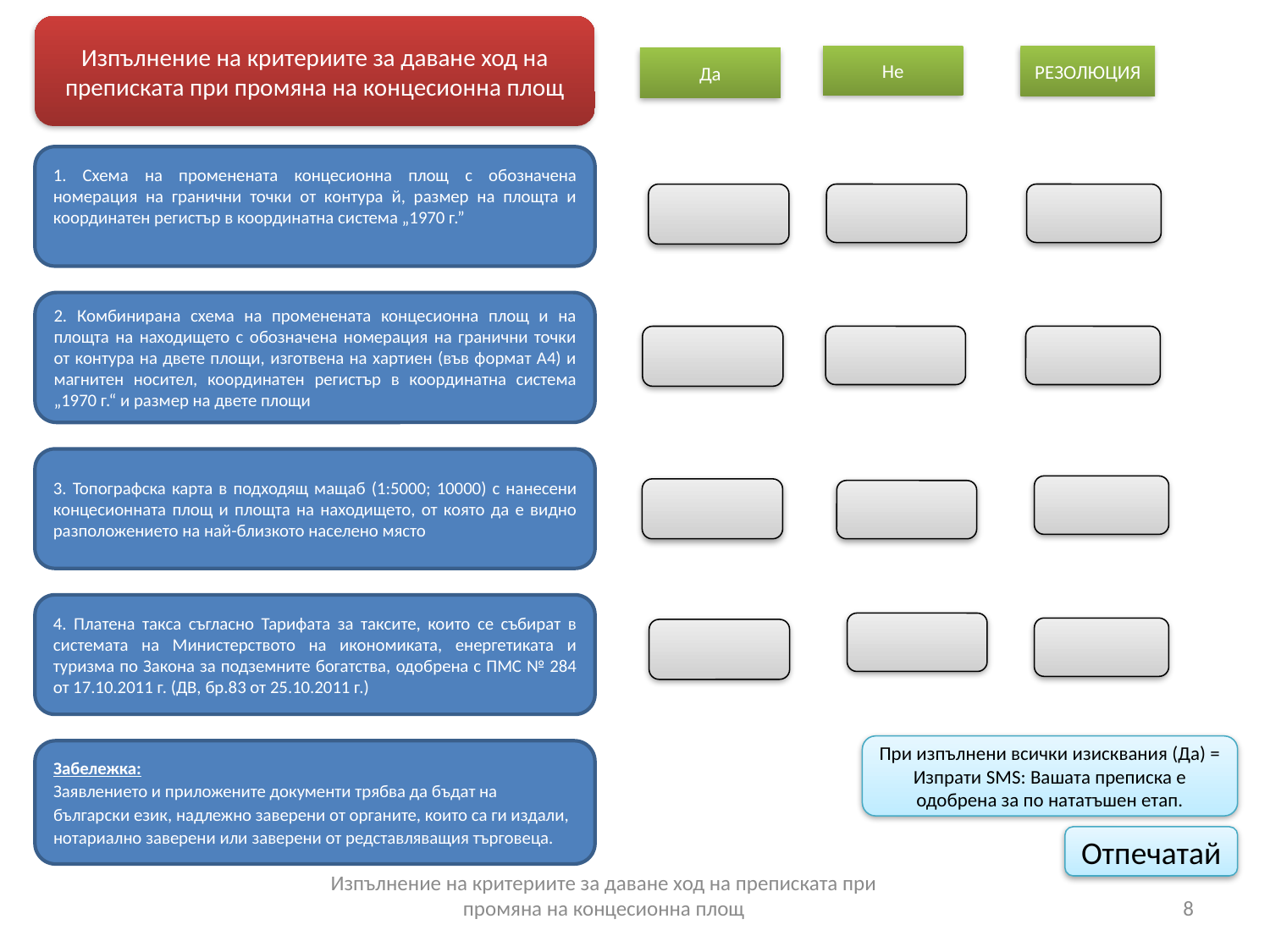

Изпълнение на критериите за даване ход на преписката при промяна на концесионна площ
Не
РЕЗОЛЮЦИЯ
Да
1. Схема на променената концесионна площ с обозначена номерация на гранични точки от контура й, размер на площта и координатен регистър в координатна система „1970 г.”

2. Комбинирана схема на променената концесионна площ и на площта на находището с обозначена номерация на гранични точки от контура на двете площи, изготвена на хартиен (във формат А4) и магнитен носител, координатен регистър в координатна система „1970 г.“ и размер на двете площи

3. Топографска карта в подходящ мащаб (1:5000; 10000) с нанесени концесионната площ и площта на находището, от която да е видно разположението на най-близкото населено място

4. Платена такса съгласно Тарифата за таксите, които се събират в системата на Министерството на икономиката, енергетиката и туризма по Закона за подземните богатства, одобрена с ПМС № 284 от 17.10.2011 г. (ДВ, бр.83 от 25.10.2011 г.)

При изпълнени всички изисквания (Да) = Изпрати SMS: Вашата преписка е одобрена за по нататъшен етап.
Забележка:
Заявлението и приложените документи трябва да бъдат на български език, надлежно заверени от органите, които са ги издали, нотариално заверени или заверени от редставляващия търговеца.
Отпечатай
Изпълнение на критериите за даване ход на преписката при промяна на концесионна площ

8